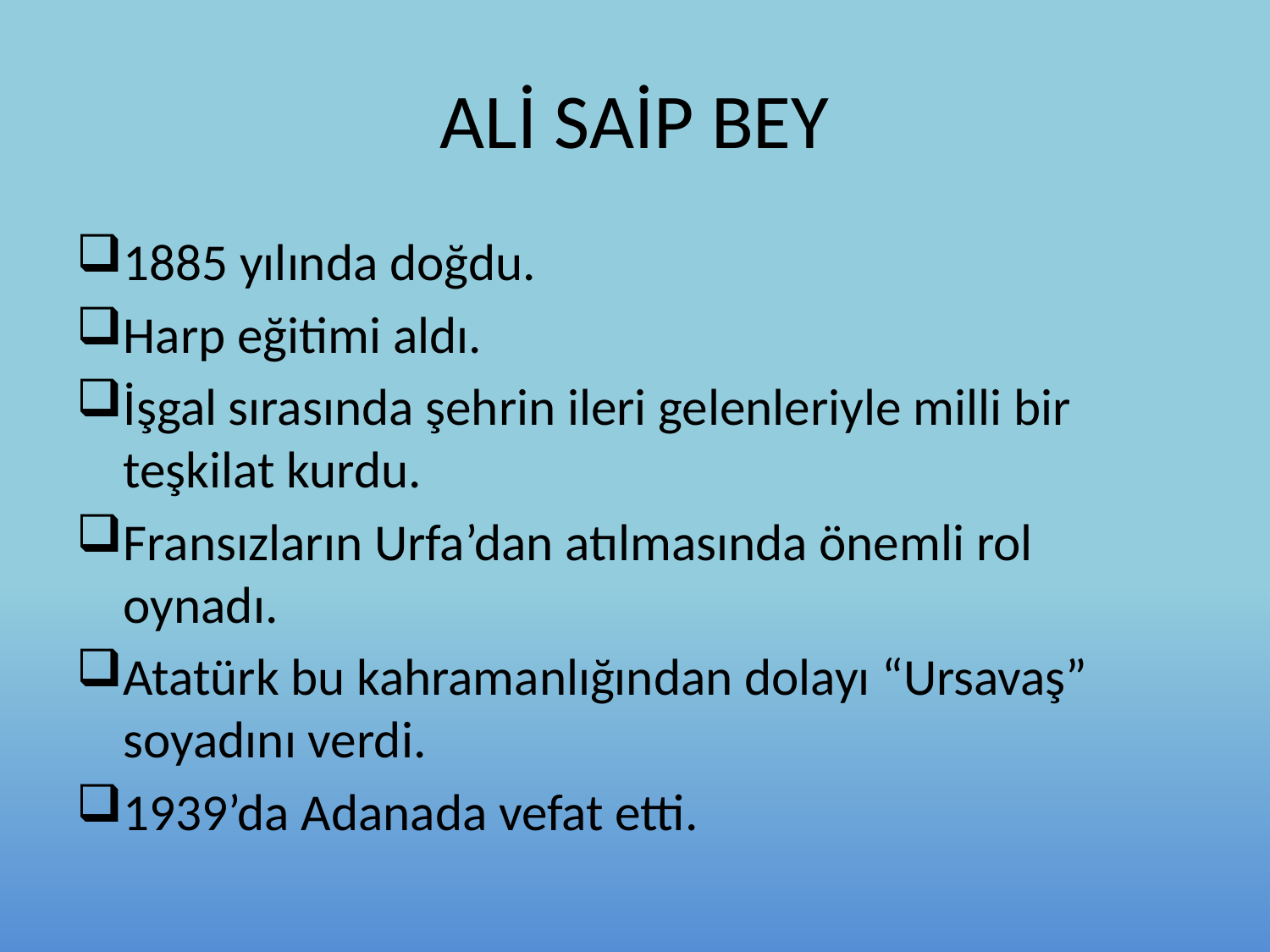

# ALİ SAİP BEY
1885 yılında doğdu.
Harp eğitimi aldı.
İşgal sırasında şehrin ileri gelenleriyle milli bir teşkilat kurdu.
Fransızların Urfa’dan atılmasında önemli rol oynadı.
Atatürk bu kahramanlığından dolayı “Ursavaş” soyadını verdi.
1939’da Adanada vefat etti.